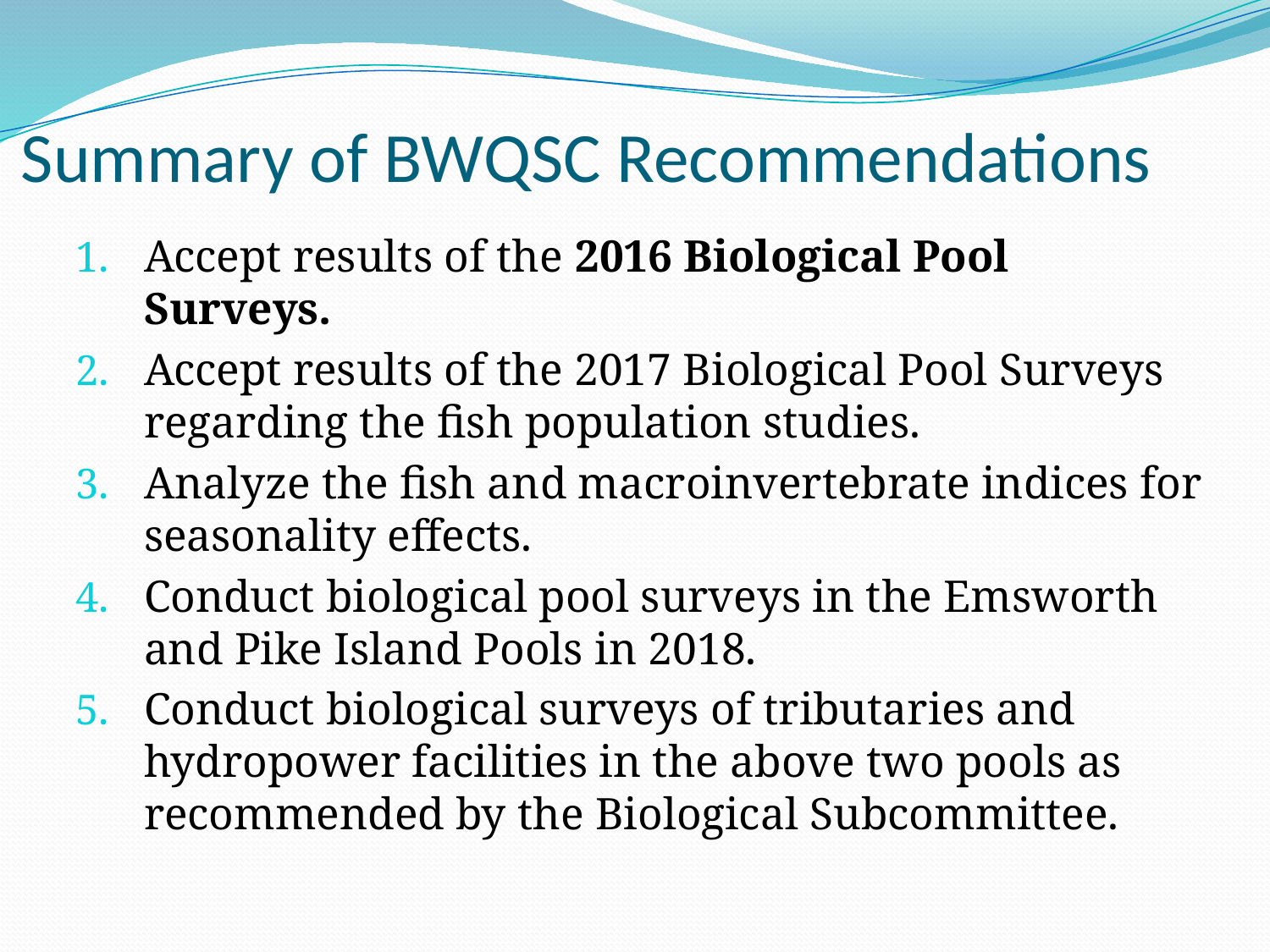

# Summary of BWQSC Recommendations
Accept results of the 2016 Biological Pool Surveys.
Accept results of the 2017 Biological Pool Surveys regarding the fish population studies.
Analyze the fish and macroinvertebrate indices for seasonality effects.
Conduct biological pool surveys in the Emsworth and Pike Island Pools in 2018.
Conduct biological surveys of tributaries and hydropower facilities in the above two pools as recommended by the Biological Subcommittee.